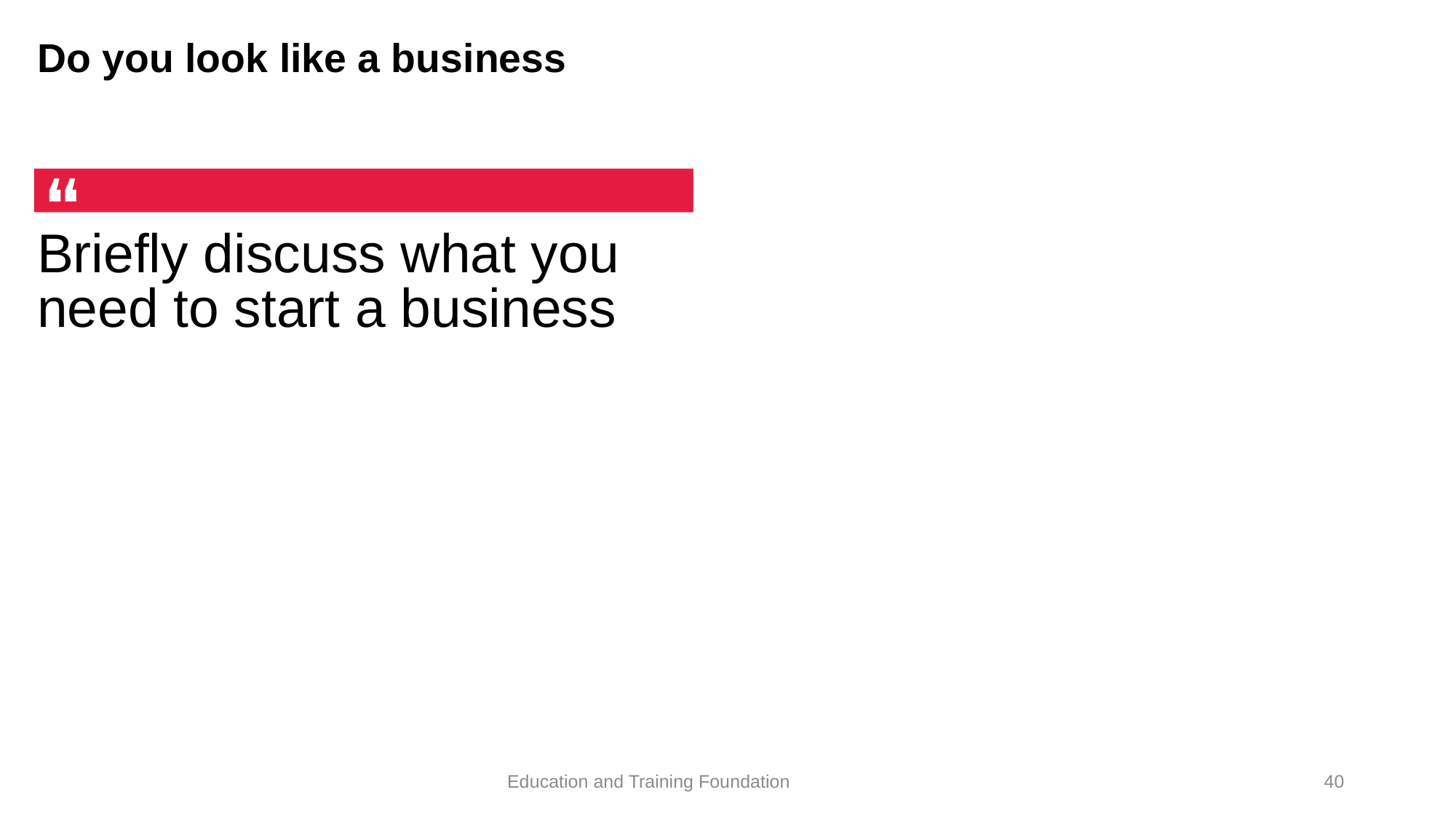

# Do you look like a business
Briefly discuss what you need to start a business
40
Education and Training Foundation